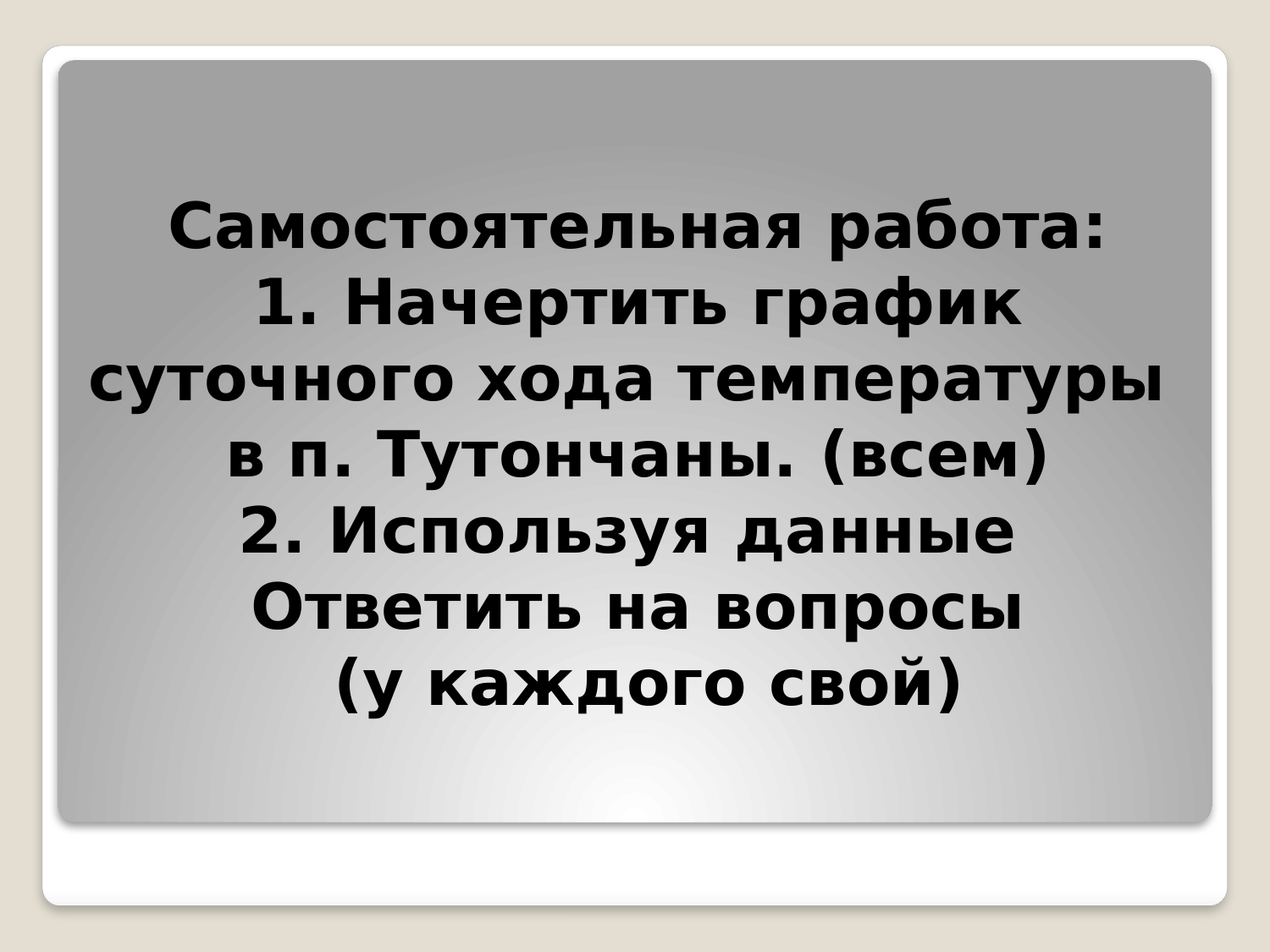

# Самостоятельная работа: 1. Начертить график суточного хода температуры в п. Тутончаны. (всем) 2. Используя данные Ответить на вопросы (у каждого свой)